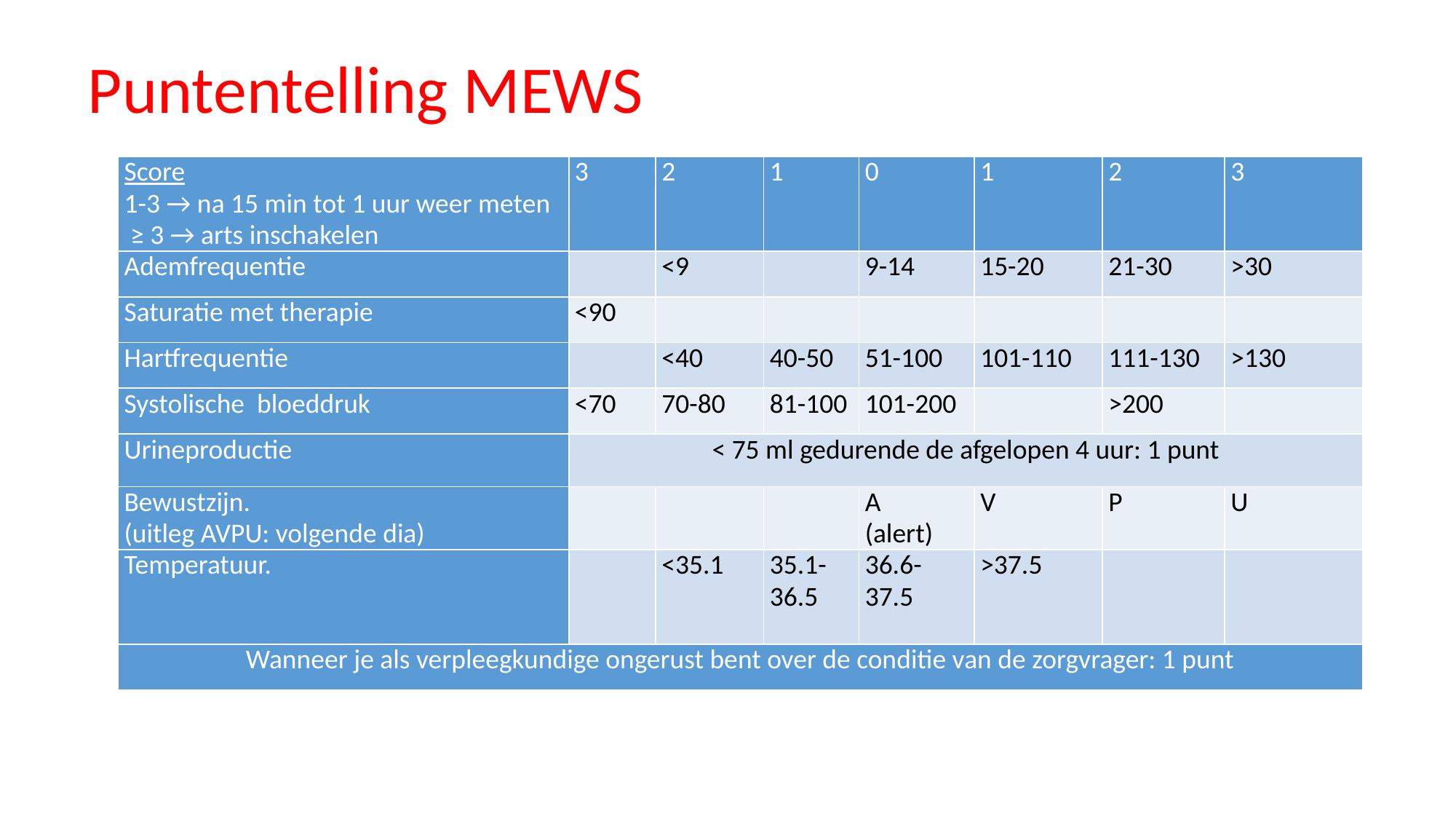

# Puntentelling MEWS

| Score 1-3 → na 15 min tot 1 uur weer meten ≥ 3 → arts inschakelen | 3 | 2 | 1 | 0 | 1 | 2 | 3 |
| --- | --- | --- | --- | --- | --- | --- | --- |
| Ademfrequentie |  | <9 |  | 9-14 | 15-20 | 21-30 | >30 |
| Saturatie met therapie | <90 |  |  |  |  |  |  |
| Hartfrequentie |  | <40 | 40-50 | 51-100 | 101-110 | 111-130 | >130 |
| Systolische bloeddruk | <70 | 70-80 | 81-100 | 101-200 |  | >200 |  |
| Urineproductie | < 75 ml gedurende de afgelopen 4 uur: 1 punt |  |  |  |  |  |  |
| Bewustzijn. (uitleg AVPU: volgende dia) |  |  |  | A (alert) | V | P | U |
| Temperatuur. |  | <35.1 | 35.1-36.5 | 36.6-37.5 | >37.5 |  |  |
| Wanneer je als verpleegkundige ongerust bent over de conditie van de zorgvrager: 1 punt |  |  |  |  |  |  |  |